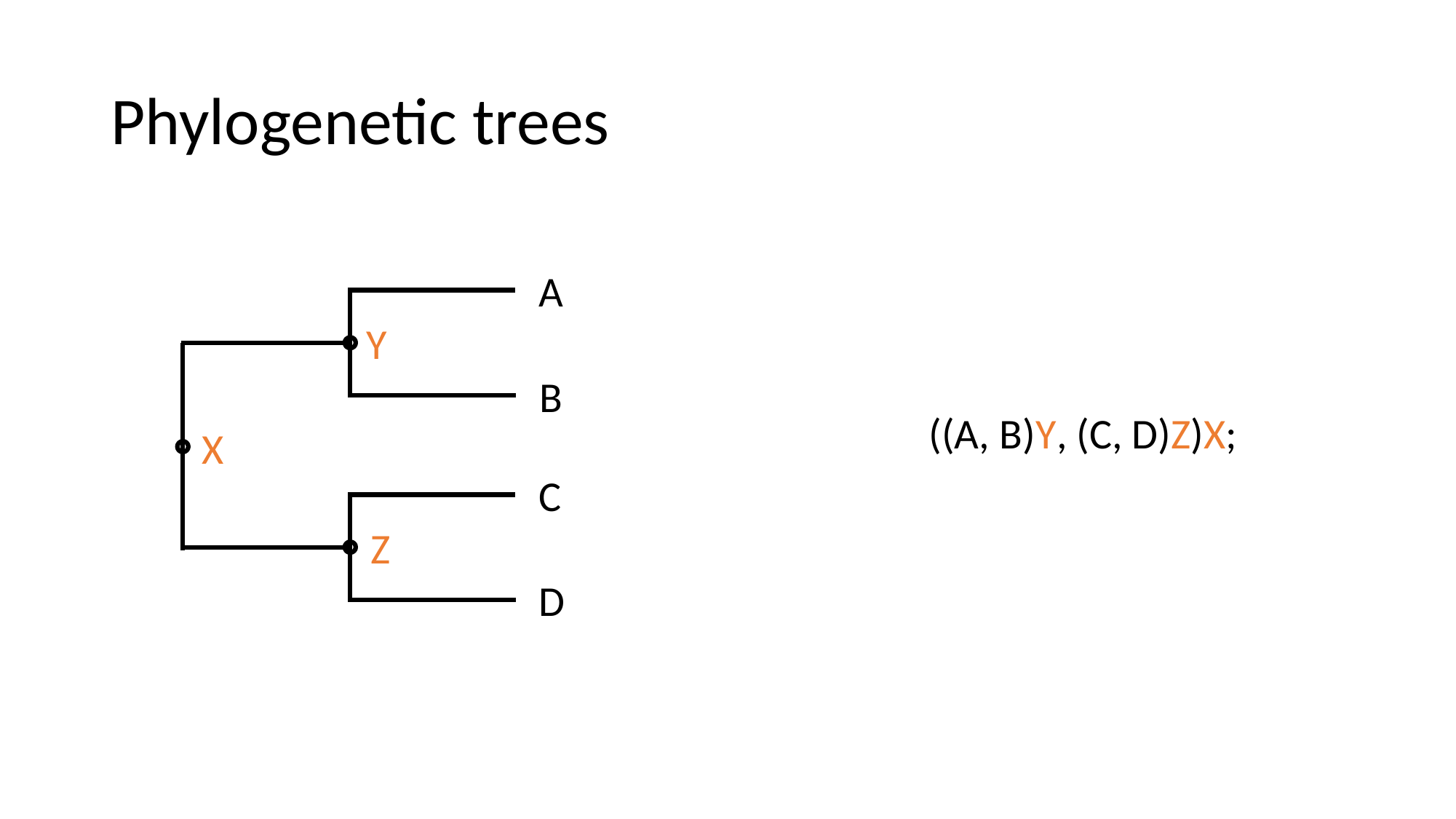

# Phylogenetic trees
A

Y

B
((A, B)Y, (C, D)Z)X;
X

C

Z

D